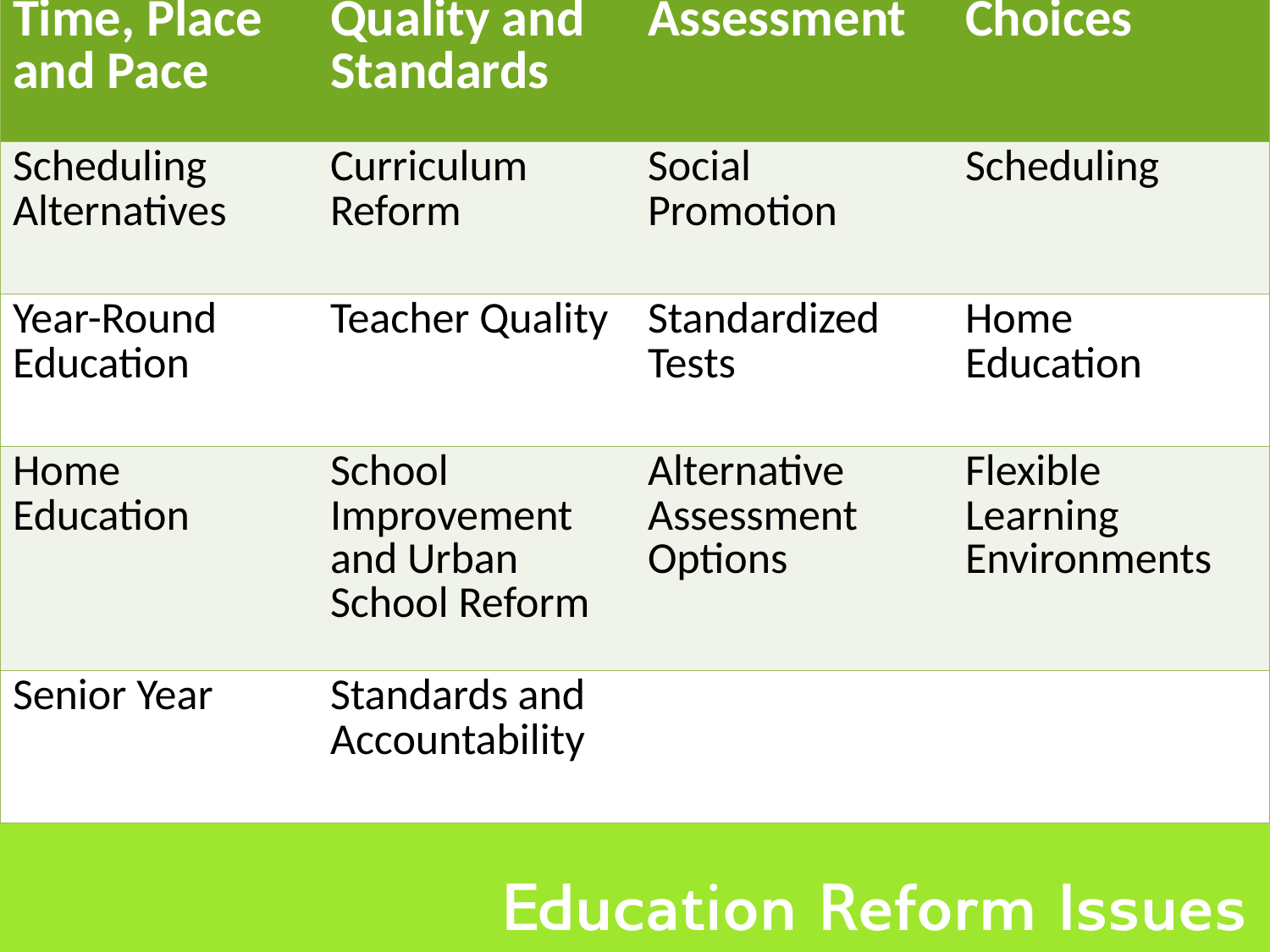

| Time, Place and Pace | Quality and Standards | Assessment | Choices |
| --- | --- | --- | --- |
| Scheduling Alternatives | Curriculum Reform | Social Promotion | Scheduling |
| Year-Round Education | Teacher Quality | Standardized Tests | Home Education |
| Home Education | School Improvement and Urban School Reform | Alternative Assessment Options | Flexible Learning Environments |
| Senior Year | Standards and Accountability |  |  |
Education Reform Issues